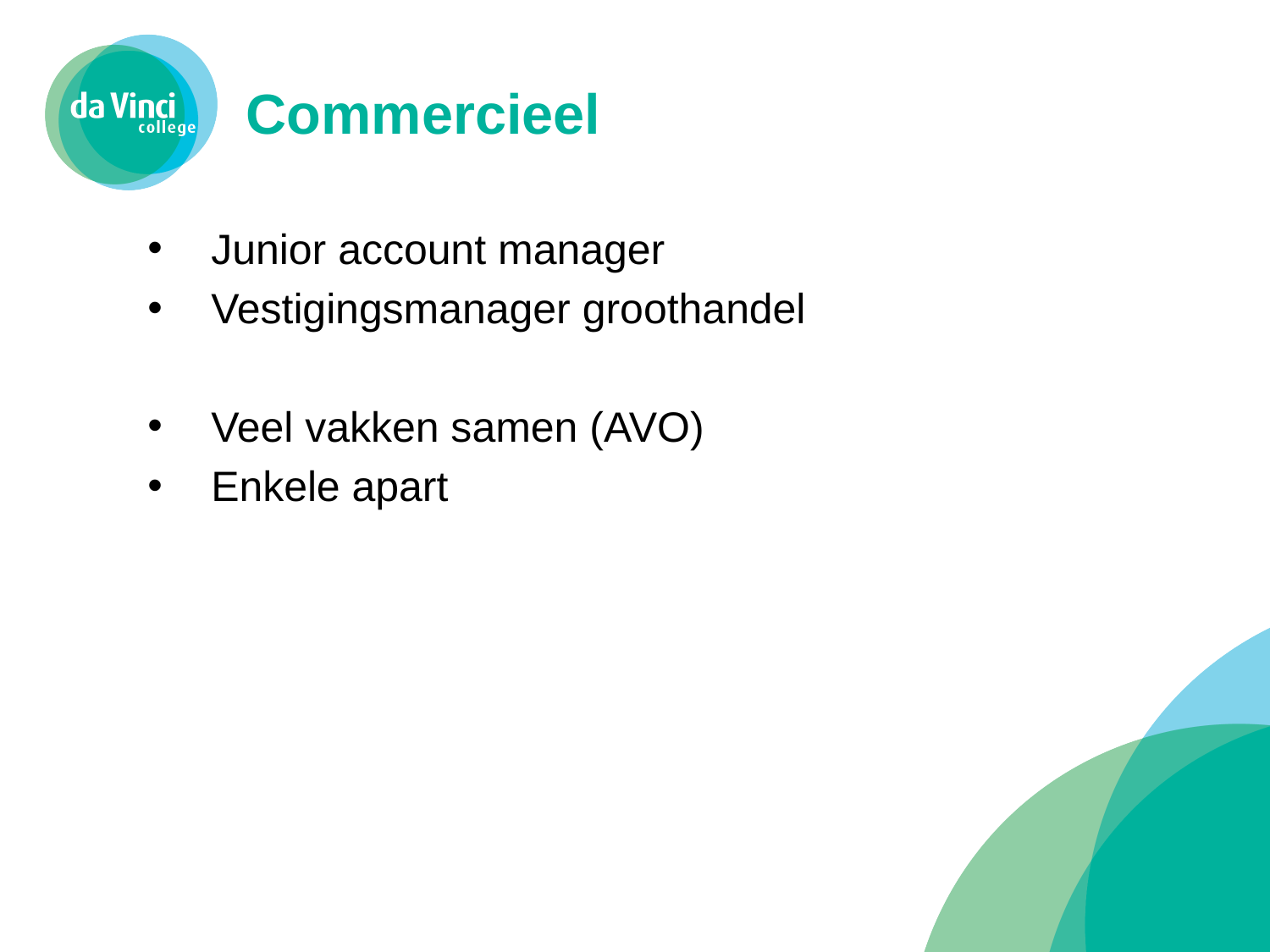

# Commercieel
Junior account manager
Vestigingsmanager groothandel

Veel vakken samen (AVO)
Enkele apart